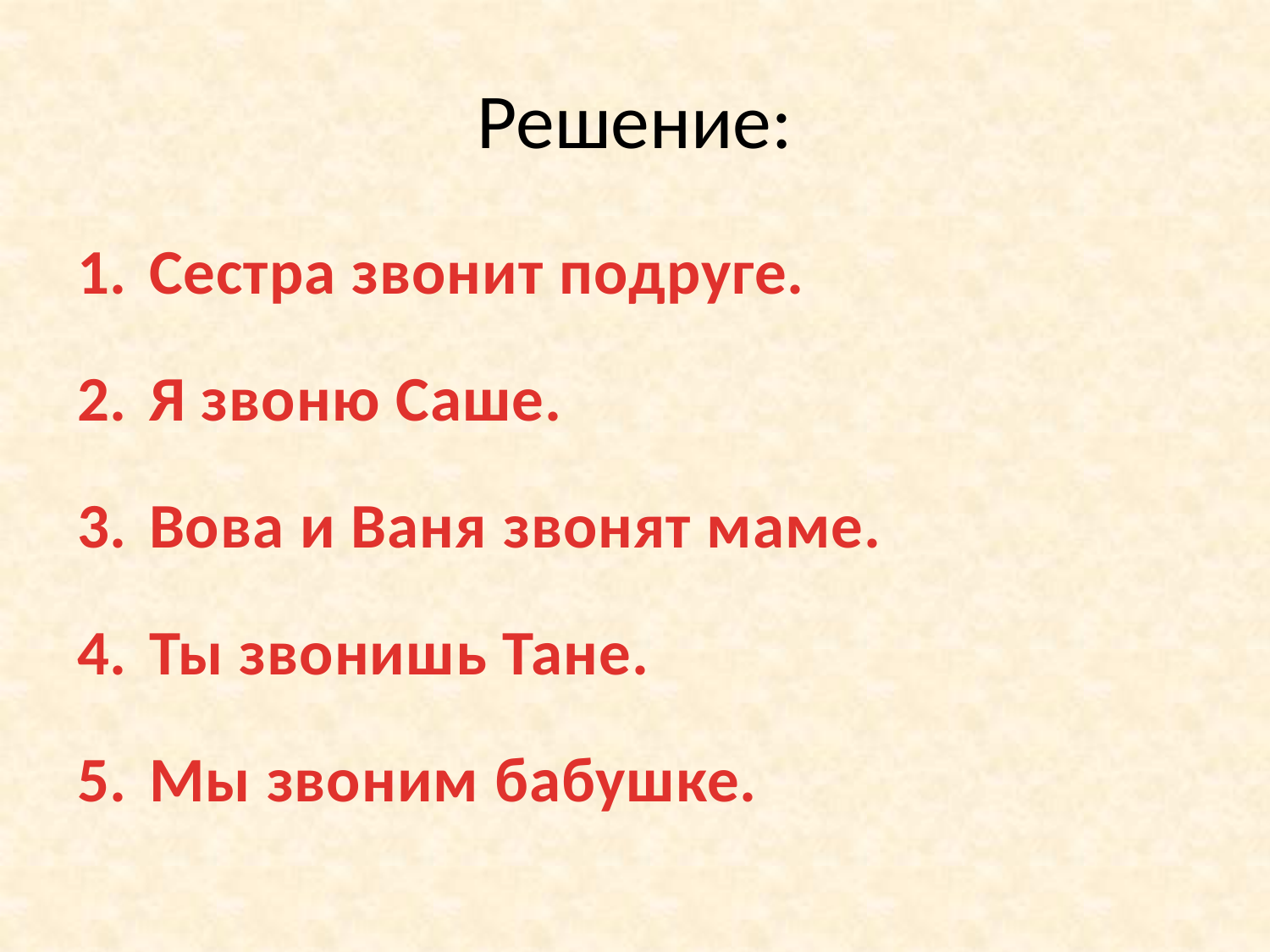

# Решение:
Сестра звонит подруге.
Я звоню Саше.
Вова и Ваня звонят маме.
Ты звонишь Тане.
Мы звоним бабушке.